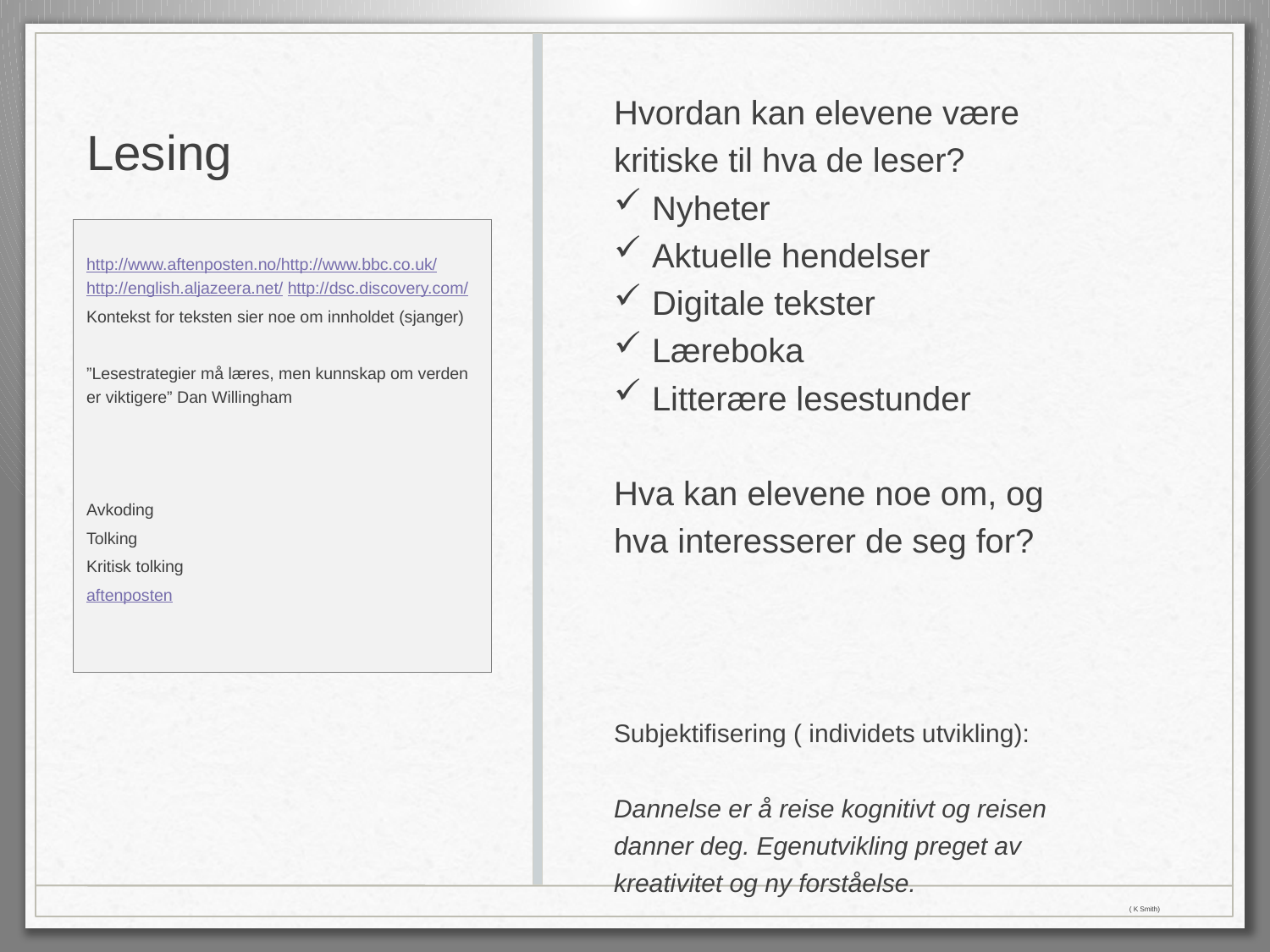

# Lesing
Hvordan kan elevene være
kritiske til hva de leser?
Nyheter
Aktuelle hendelser
Digitale tekster
Læreboka
Litterære lesestunder

Hva kan elevene noe om, og
hva interesserer de seg for?

Subjektifisering ( individets utvikling):

Dannelse er å reise kognitivt og reisen
danner deg. Egenutvikling preget av
kreativitet og ny forståelse.
( K Smith)

http://www.aftenposten.no/http://www.bbc.co.uk/  http://english.aljazeera.net/ http://dsc.discovery.com/
Kontekst for teksten sier noe om innholdet (sjanger)

”Lesestrategier må læres, men kunnskap om verden er viktigere” Dan Willingham

Avkoding
Tolking
Kritisk tolking
aftenposten